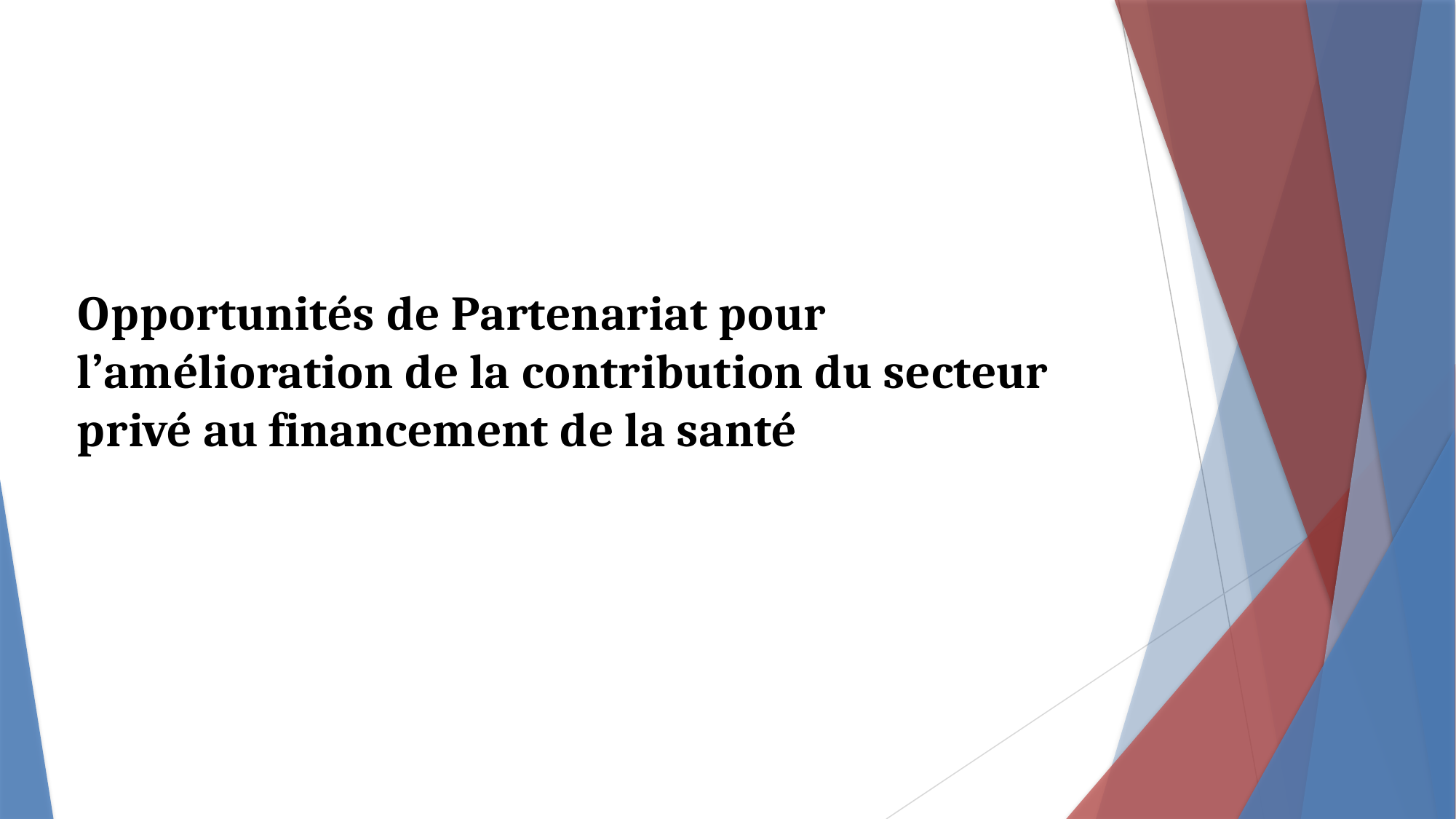

# Opportunités de Partenariat pour  l’amélioration de la contribution du secteur privé au financement de la santé